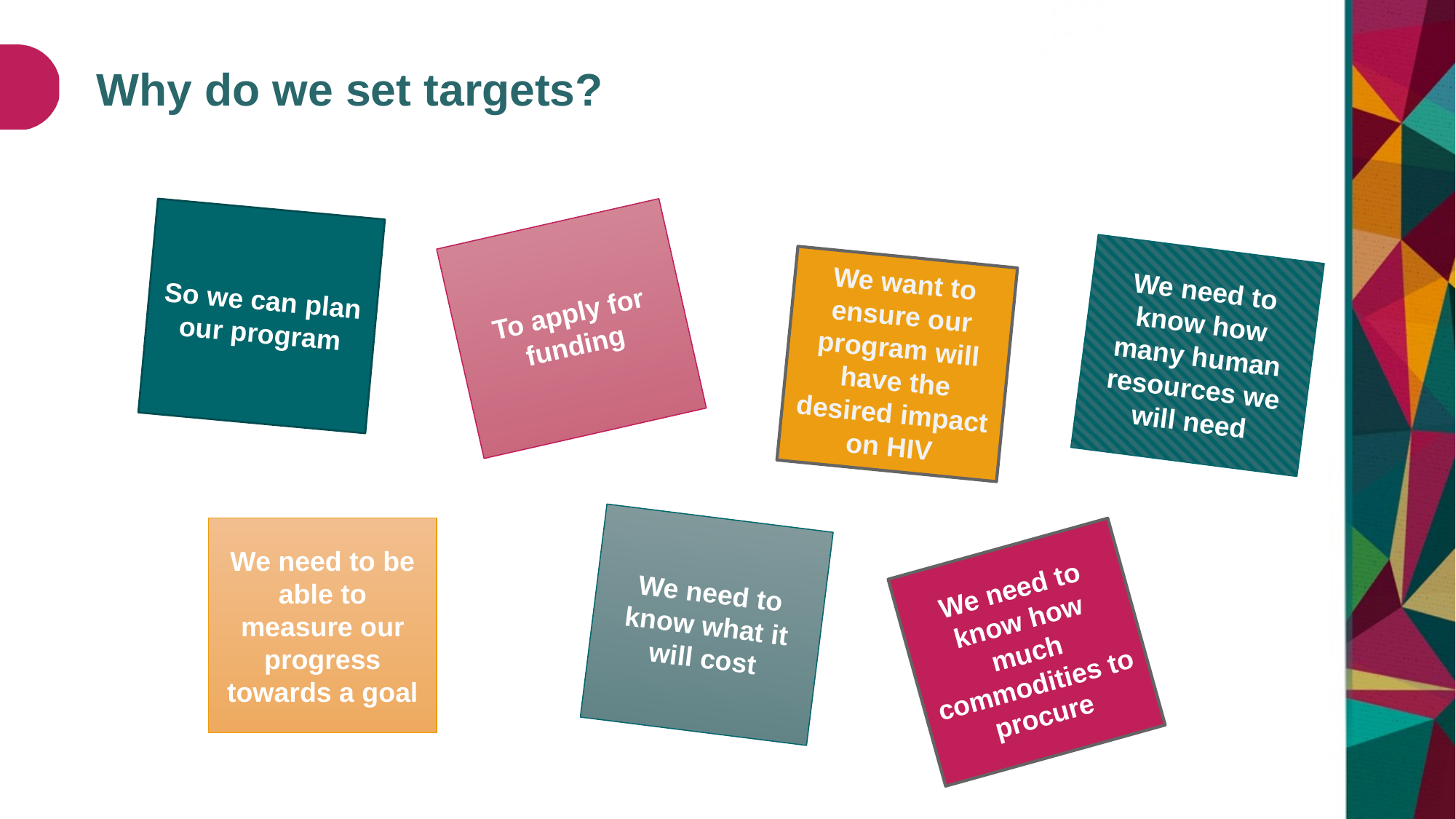

# Why do we set targets?
So we can plan our program
To apply for funding
We need to know how many human resources we will need
We want to ensure our program will have the desired impact on HIV
We need to know what it will cost
We need to be able to measure our progress towards a goal
We need to know how much commodities to procure